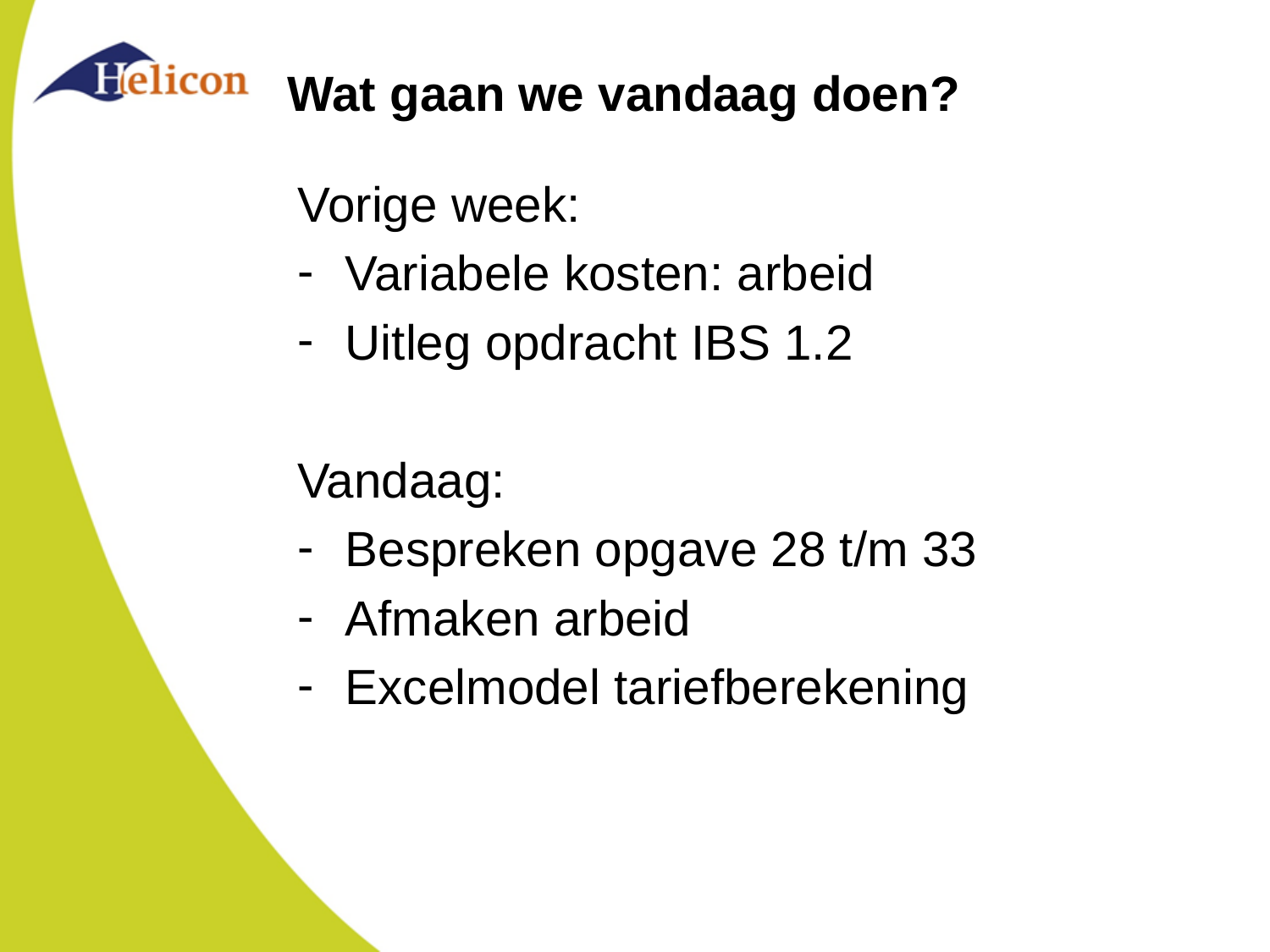

# Wat gaan we vandaag doen?
Vorige week:
Variabele kosten: arbeid
Uitleg opdracht IBS 1.2

Vandaag:
Bespreken opgave 28 t/m 33
Afmaken arbeid
Excelmodel tariefberekening